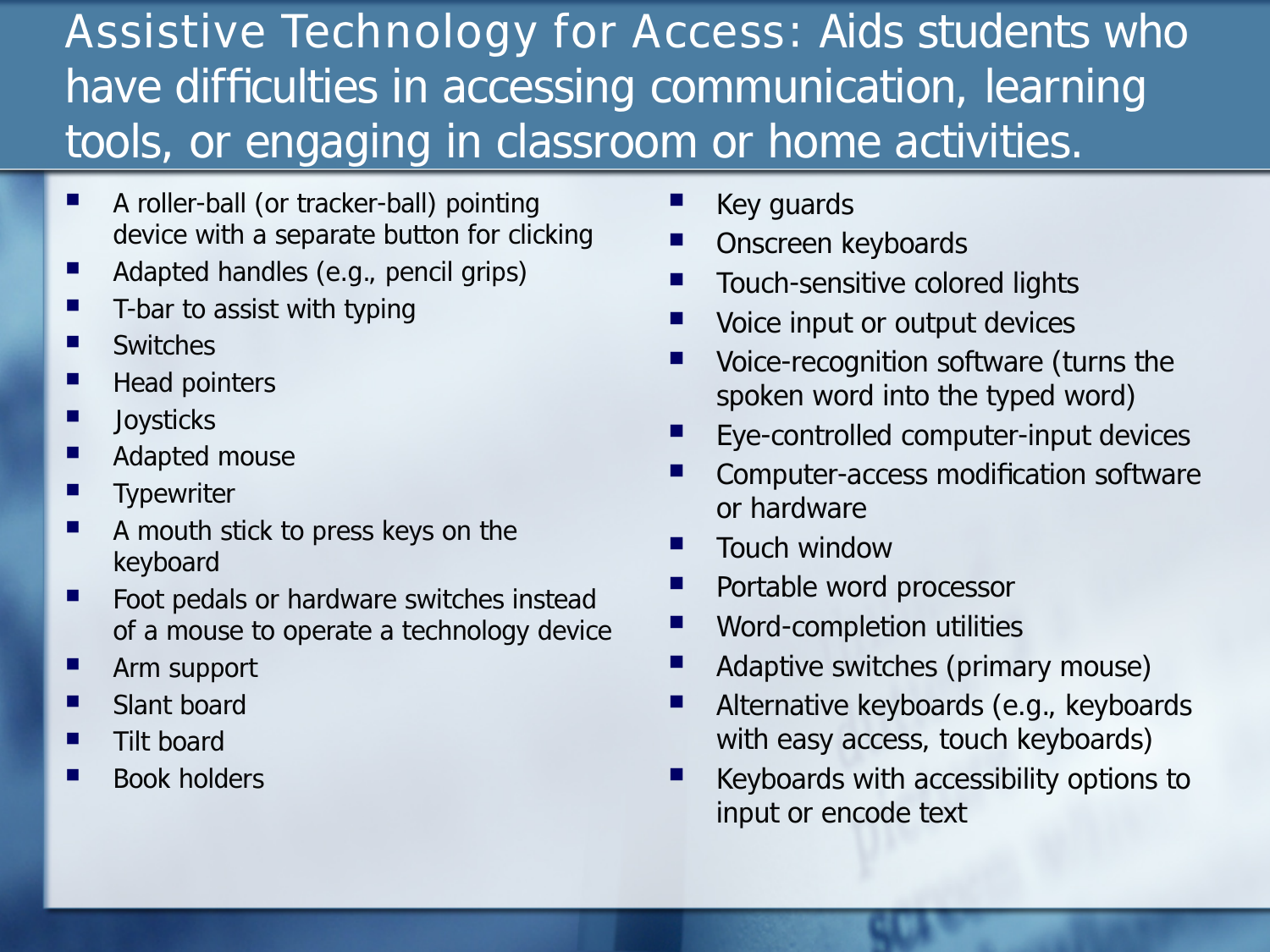

# Assistive Technology for Access: Aids students who have difficulties in accessing communication, learning tools, or engaging in classroom or home activities.
A roller-ball (or tracker-ball) pointing device with a separate button for clicking
Adapted handles (e.g., pencil grips)
T-bar to assist with typing
Switches
Head pointers
Joysticks
Adapted mouse
Typewriter
A mouth stick to press keys on the keyboard
Foot pedals or hardware switches instead of a mouse to operate a technology device
Arm support
Slant board
Tilt board
Book holders

Key guards
Onscreen keyboards
Touch-sensitive colored lights
Voice input or output devices
Voice-recognition software (turns the spoken word into the typed word)
Eye-controlled computer-input devices
Computer-access modification software or hardware
Touch window
Portable word processor
Word-completion utilities
Adaptive switches (primary mouse)
Alternative keyboards (e.g., keyboards with easy access, touch keyboards)
Keyboards with accessibility options to input or encode text